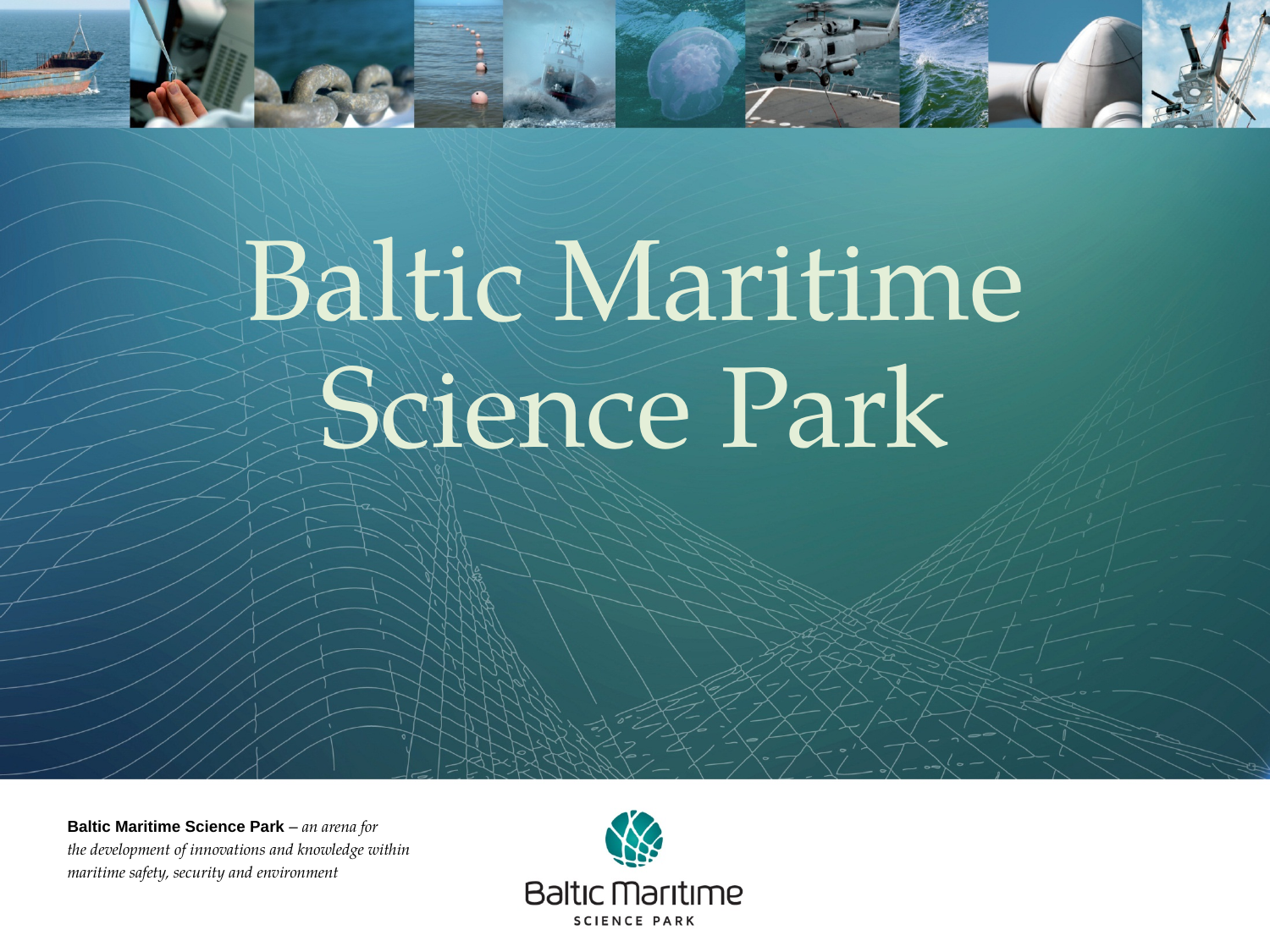

# Baltic Maritime Science Park

Baltic Maritime Science Park – an arena for
the development of innovations and knowledge within maritime safety, security and environment